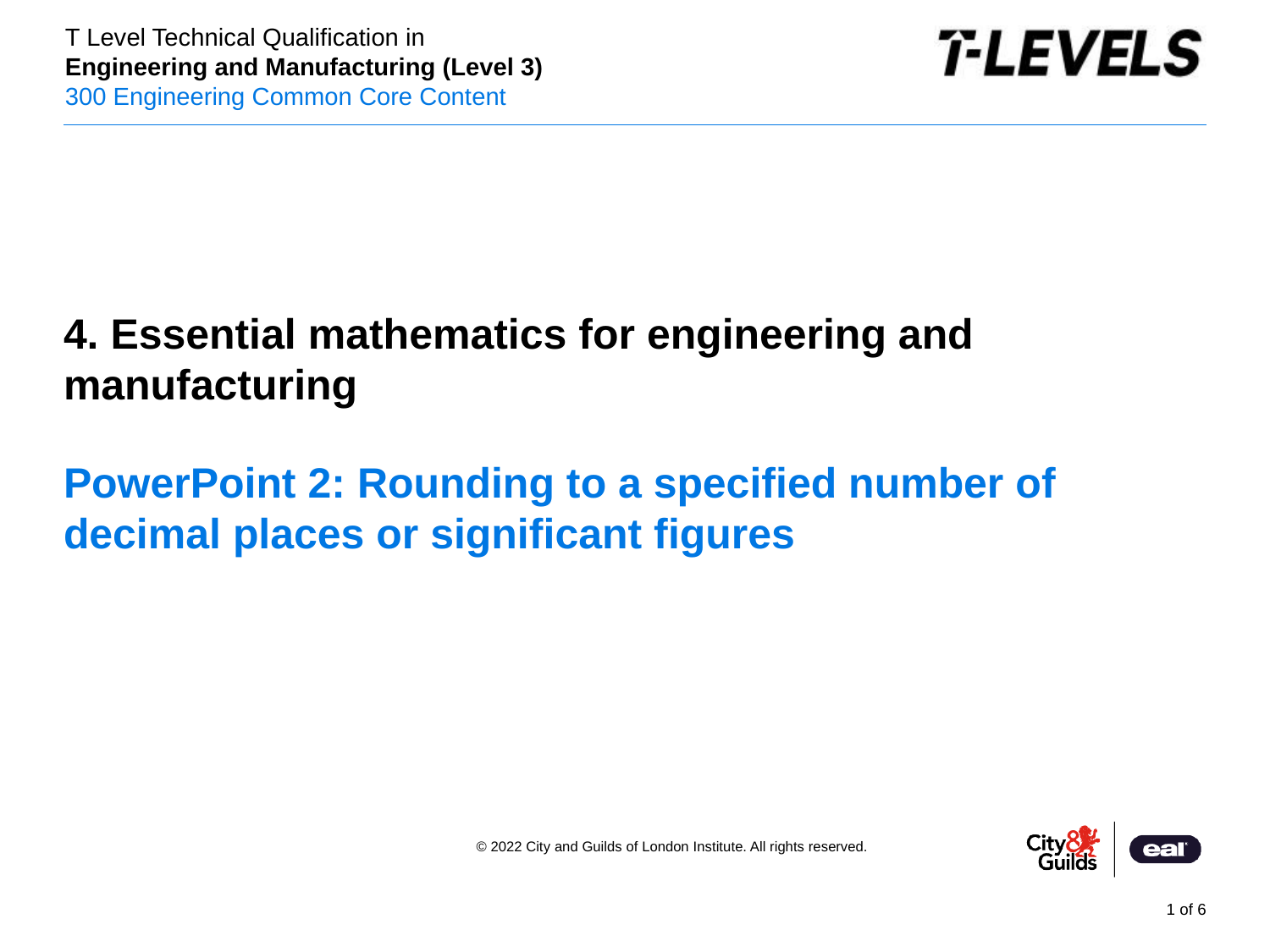

PowerPoint presentation
4. Essential mathematics for engineering and manufacturing
# PowerPoint 2: Rounding to a specified number of decimal places or significant figures